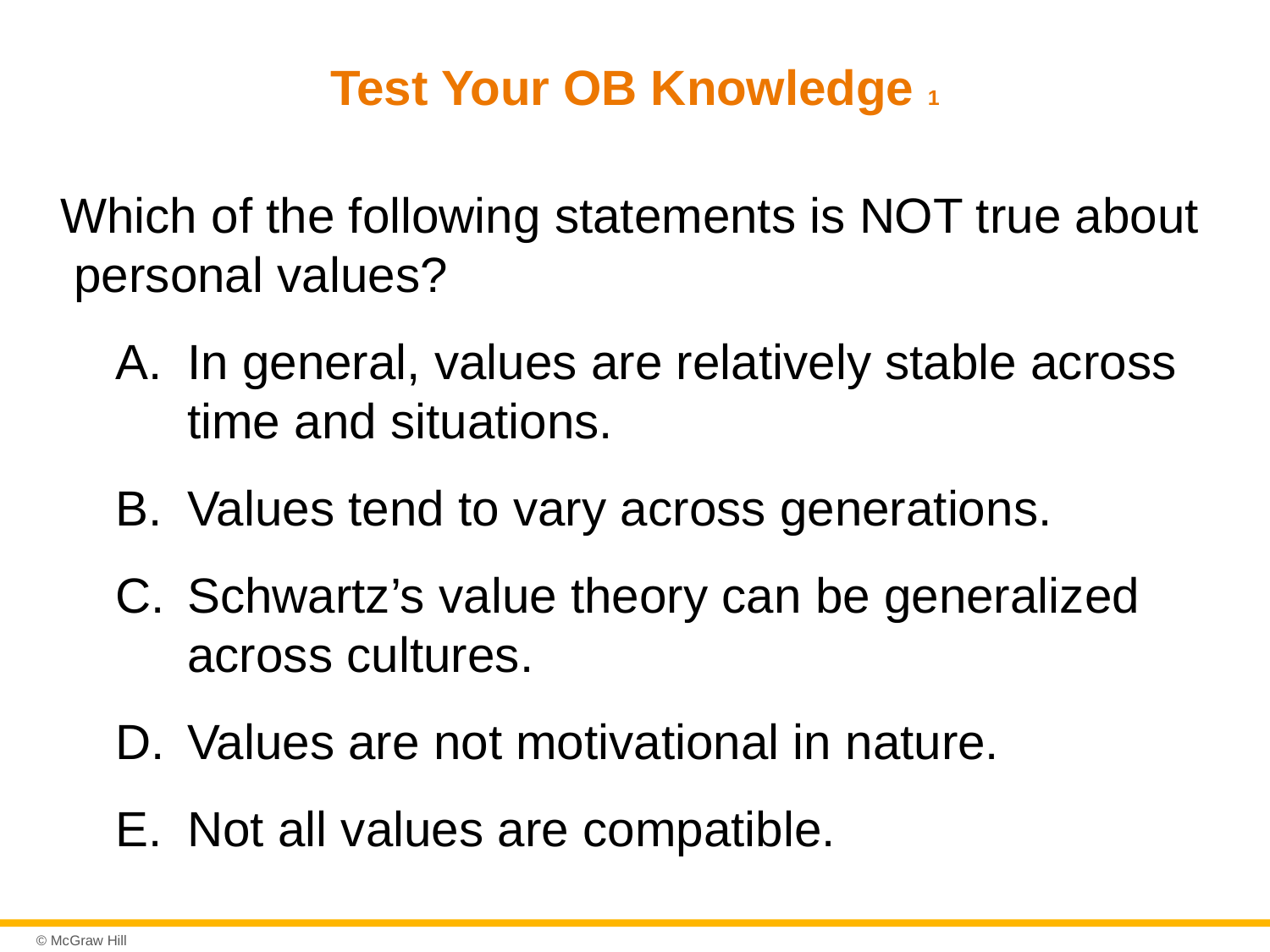

# Test Your OB Knowledge 1
Which of the following statements is NOT true about  personal values?
In general, values are relatively stable across time and situations.
Values tend to vary across generations.
Schwartz’s value theory can be generalized across cultures.
Values are not motivational in nature.
Not all values are compatible.